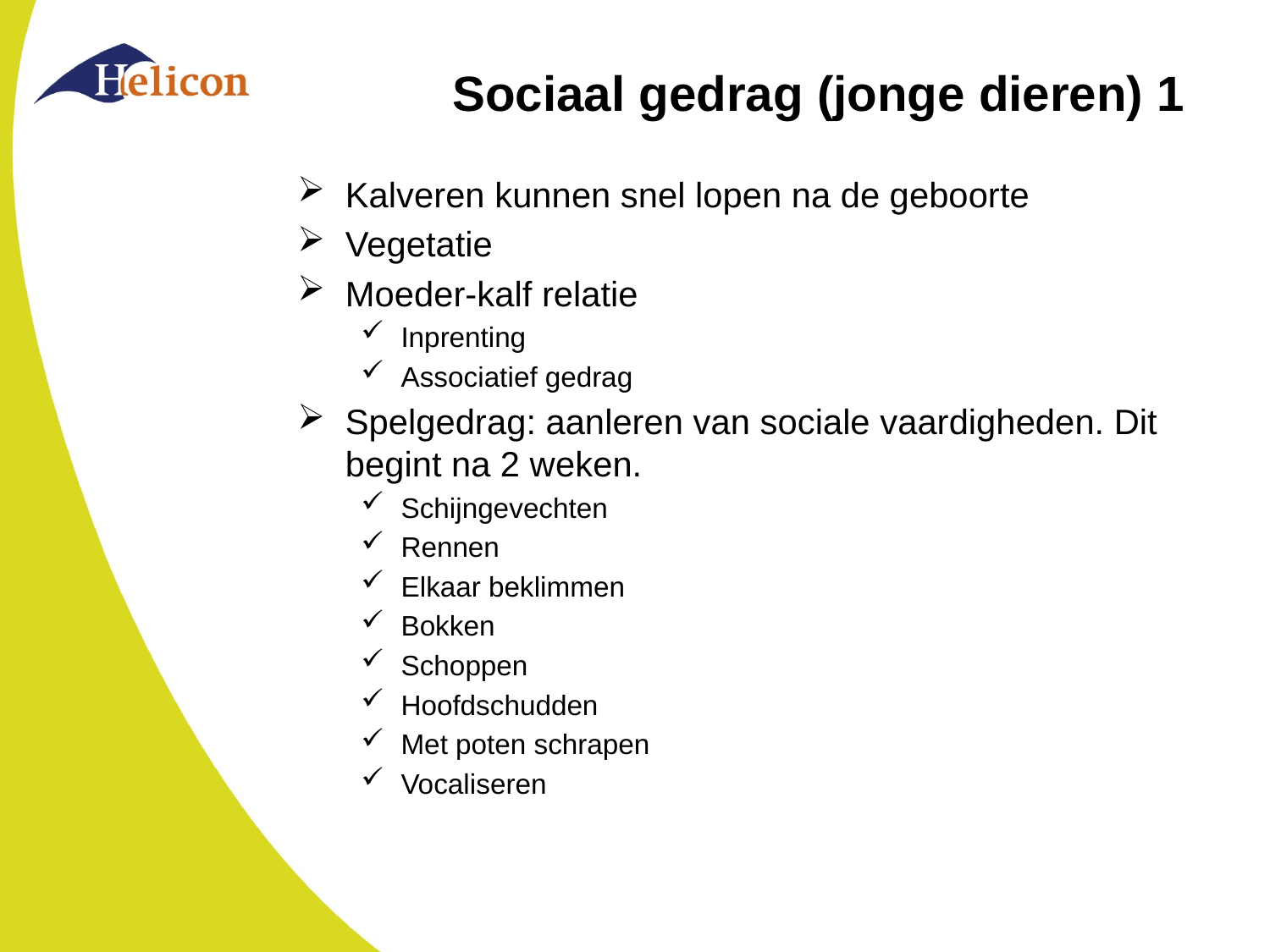

# Sociaal gedrag (jonge dieren) 1
Kalveren kunnen snel lopen na de geboorte
Vegetatie
Moeder-kalf relatie
Inprenting
Associatief gedrag
Spelgedrag: aanleren van sociale vaardigheden. Dit begint na 2 weken.
Schijngevechten
Rennen
Elkaar beklimmen
Bokken
Schoppen
Hoofdschudden
Met poten schrapen
Vocaliseren